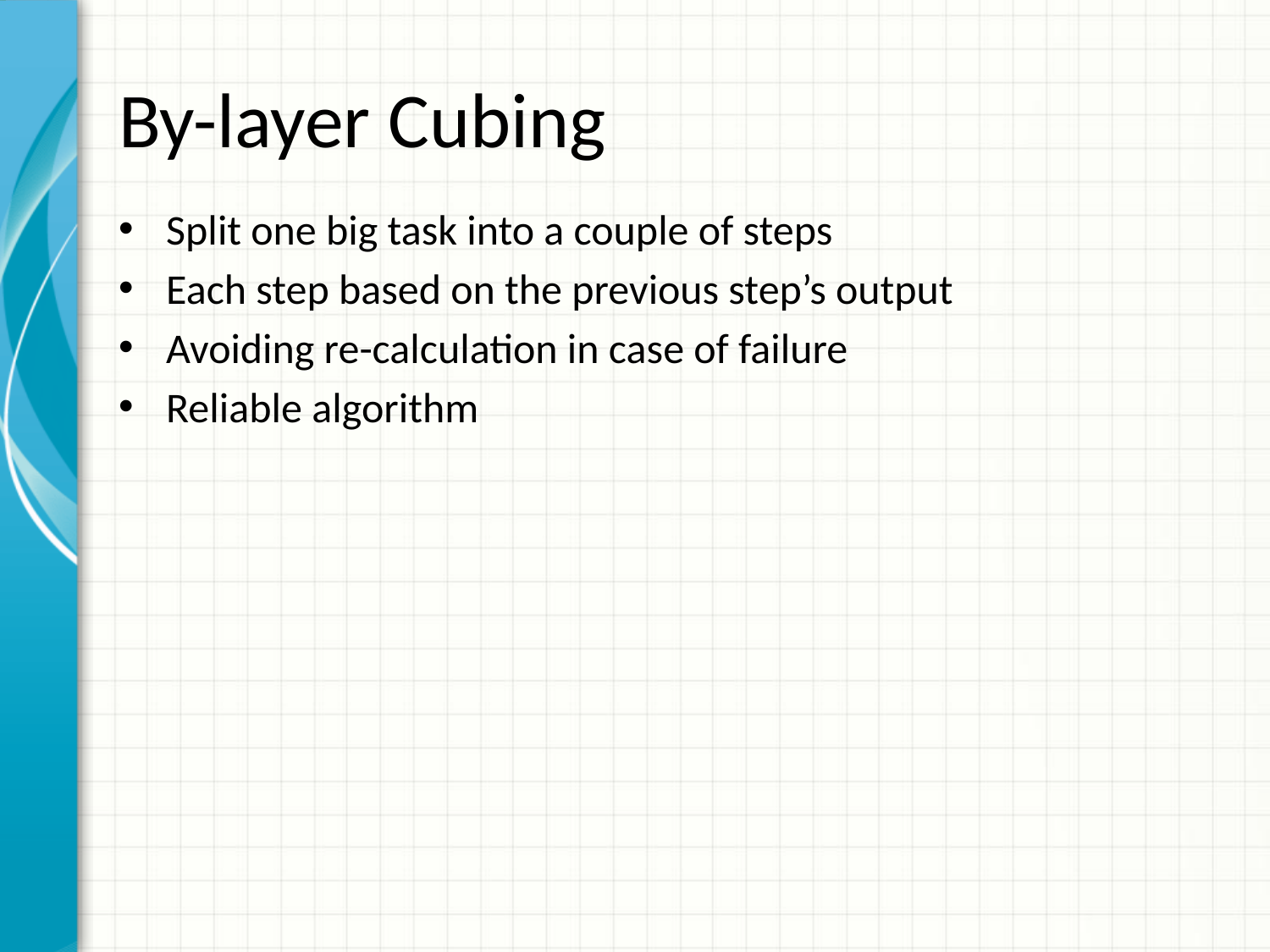

# By-layer Cubing
Split one big task into a couple of steps
Each step based on the previous step’s output
Avoiding re-calculation in case of failure
Reliable algorithm